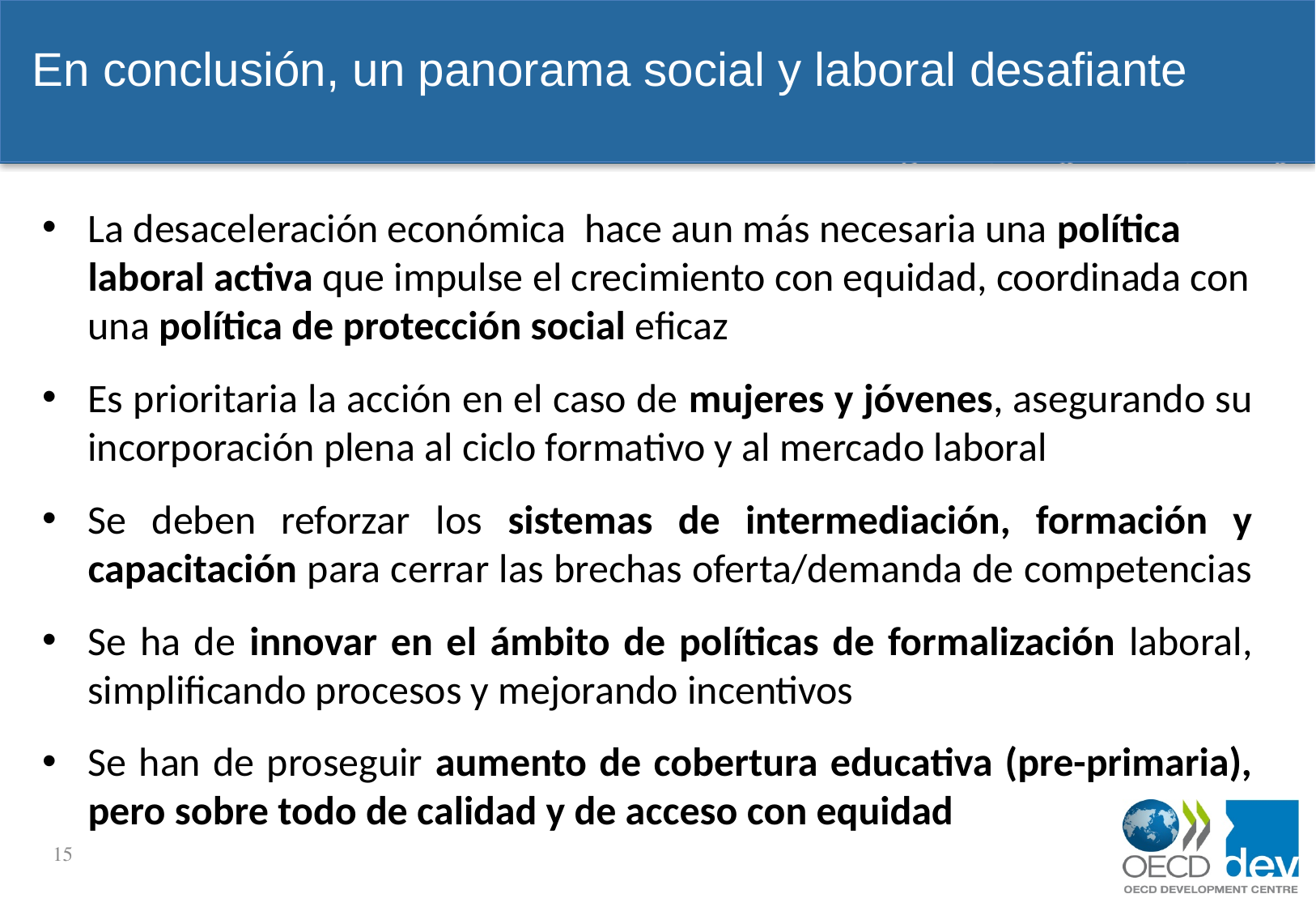

# En conclusión, un panorama social y laboral desafiante
La desaceleración económica  hace aun más necesaria una política laboral activa que impulse el crecimiento con equidad, coordinada con una política de protección social eficaz

Es prioritaria la acción en el caso de mujeres y jóvenes, asegurando su incorporación plena al ciclo formativo y al mercado laboral

Se deben reforzar los sistemas de intermediación, formación y capacitación para cerrar las brechas oferta/demanda de competencias

Se ha de innovar en el ámbito de políticas de formalización laboral, simplificando procesos y mejorando incentivos

Se han de proseguir aumento de cobertura educativa (pre-primaria), pero sobre todo de calidad y de acceso con equidad

15